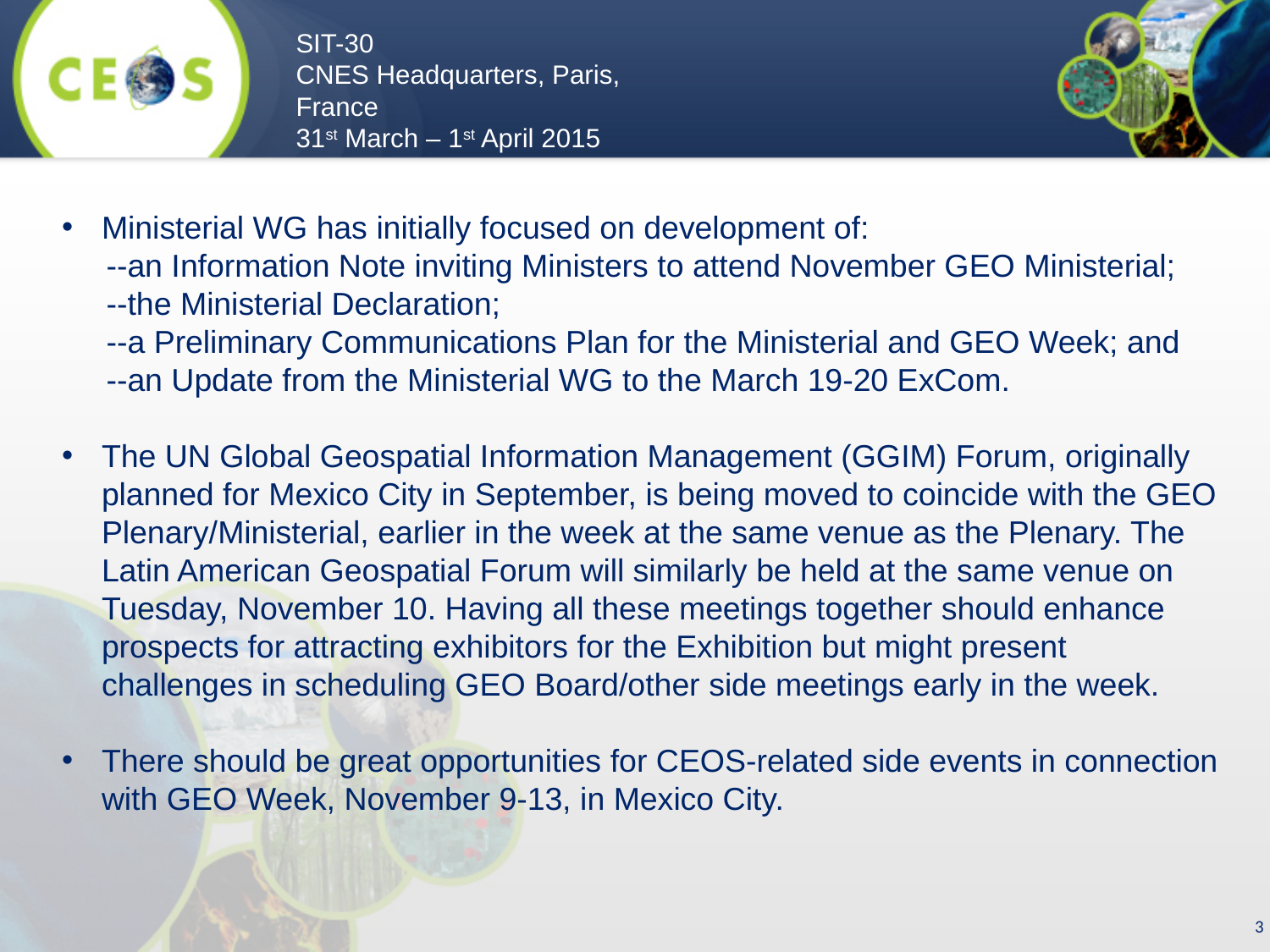

Ministerial WG has initially focused on development of:
     --an Information Note inviting Ministers to attend November GEO Ministerial;
     --the Ministerial Declaration;
     --a Preliminary Communications Plan for the Ministerial and GEO Week; and
     --an Update from the Ministerial WG to the March 19-20 ExCom.

The UN Global Geospatial Information Management (GGIM) Forum, originally planned for Mexico City in September, is being moved to coincide with the GEO Plenary/Ministerial, earlier in the week at the same venue as the Plenary. The Latin American Geospatial Forum will similarly be held at the same venue on Tuesday, November 10. Having all these meetings together should enhance prospects for attracting exhibitors for the Exhibition but might present challenges in scheduling GEO Board/other side meetings early in the week.

There should be great opportunities for CEOS-related side events in connection with GEO Week, November 9-13, in Mexico City.
3